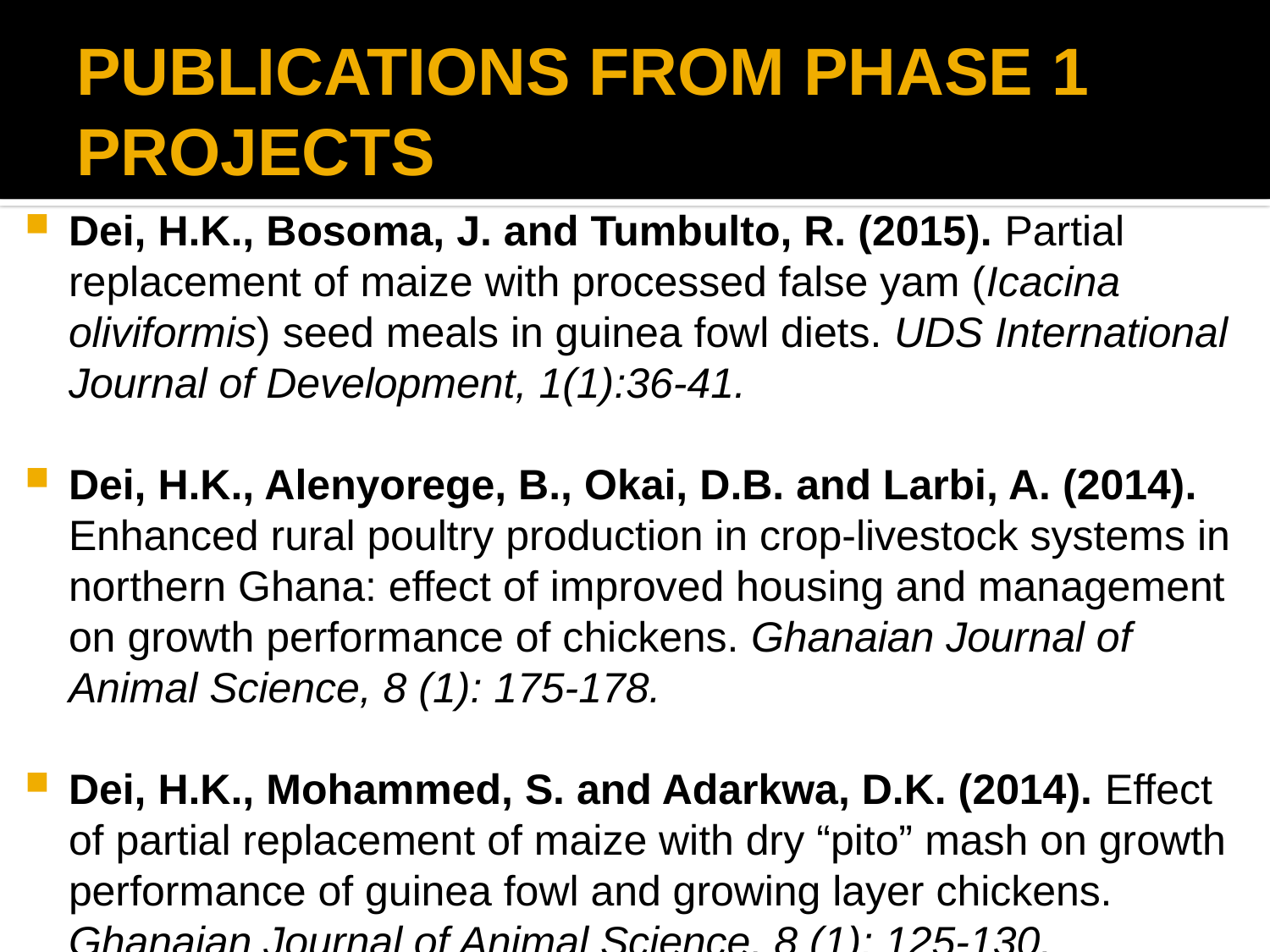

# PUBLICATIONS FROM PHASE 1 PROJECTS
Dei, H.K., Bosoma, J. and Tumbulto, R. (2015). Partial replacement of maize with processed false yam (Icacina oliviformis) seed meals in guinea fowl diets. UDS International Journal of Development, 1(1):36-41.

Dei, H.K., Alenyorege, B., Okai, D.B. and Larbi, A. (2014). Enhanced rural poultry production in crop-livestock systems in northern Ghana: effect of improved housing and management on growth performance of chickens. Ghanaian Journal of Animal Science, 8 (1): 175-178.

Dei, H.K., Mohammed, S. and Adarkwa, D.K. (2014). Effect of partial replacement of maize with dry “pito” mash on growth performance of guinea fowl and growing layer chickens. Ghanaian Journal of Animal Science, 8 (1): 125-130.